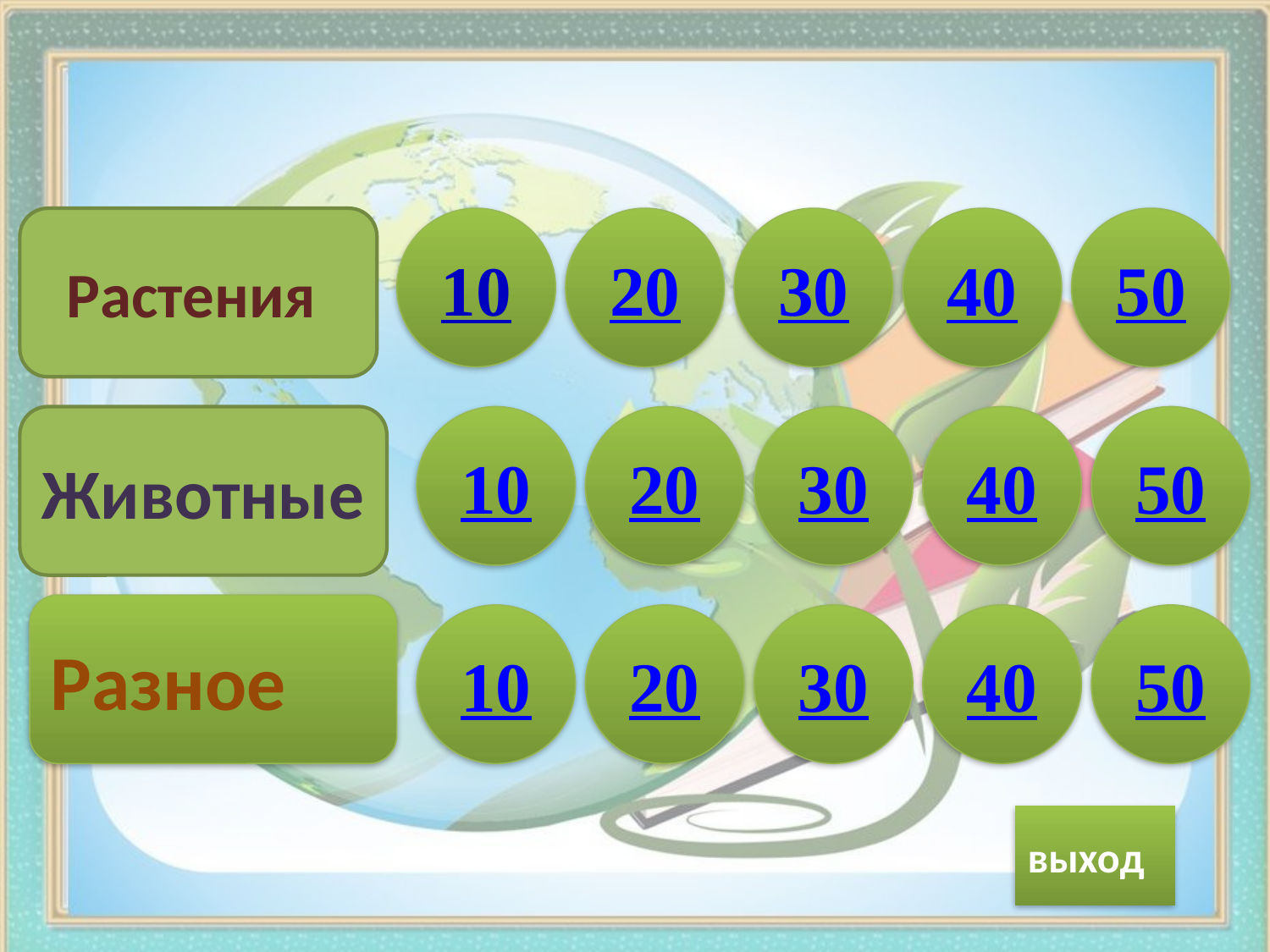

Растения
10
20
30
40
50
Животные
10
20
30
40
50
Разное
10
20
30
40
50
выход